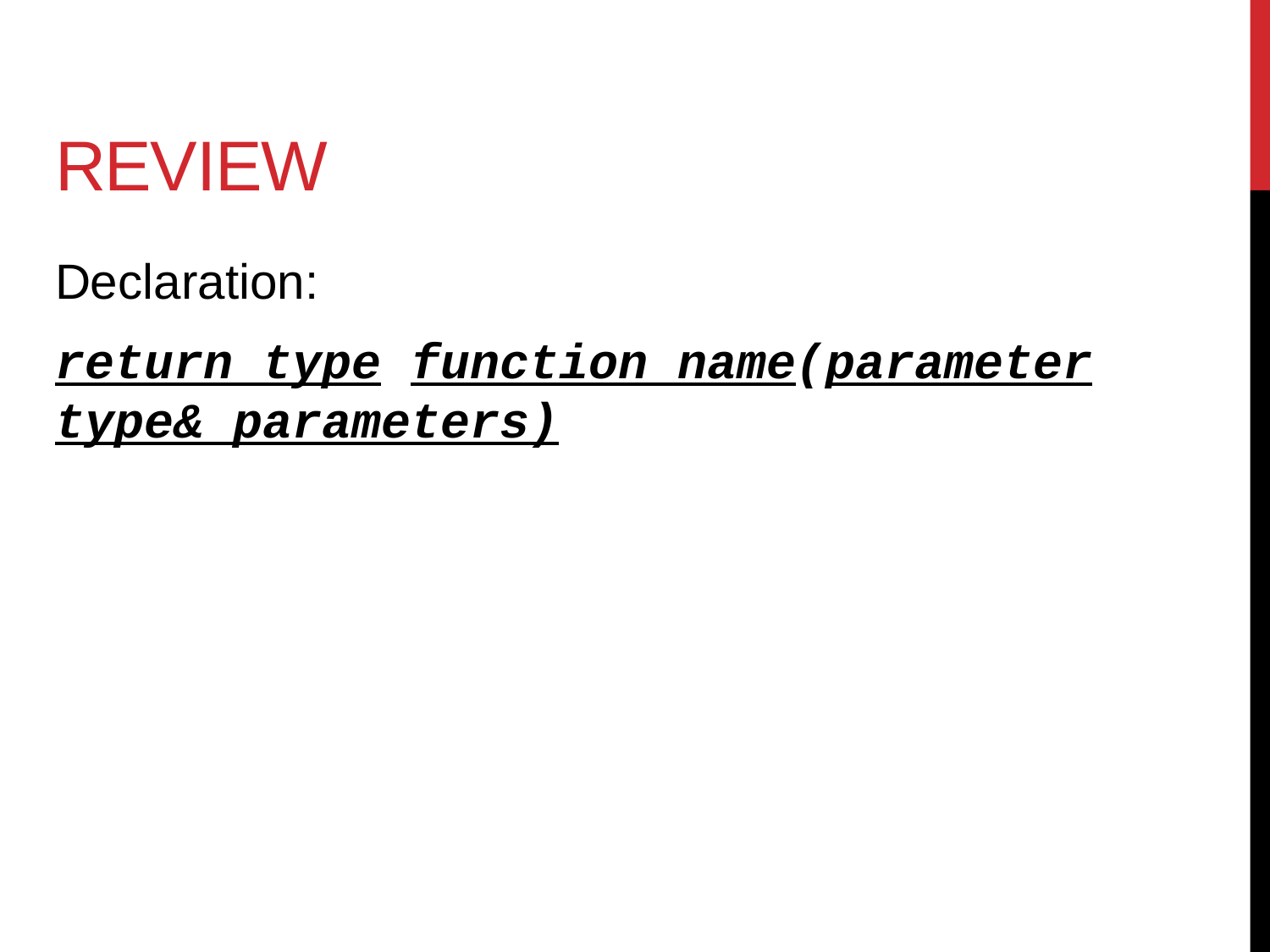

# Review
Declaration:
return type function name(parameter type& parameters)